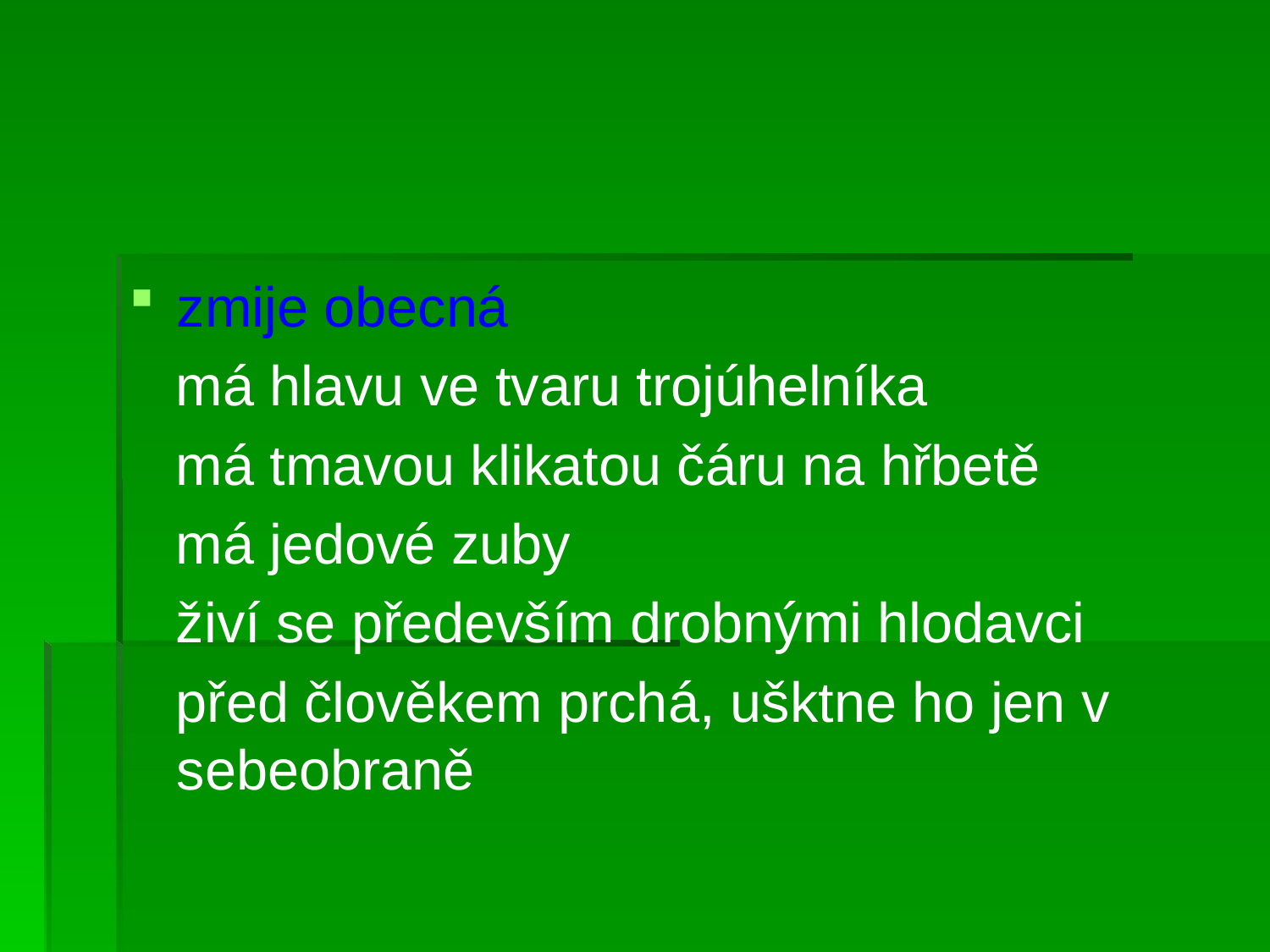

#
zmije obecná
   má hlavu ve tvaru trojúhelníka
   má tmavou klikatou čáru na hřbetě
   má jedové zuby
   živí se především drobnými hlodavci
   před člověkem prchá, ušktne ho jen v sebeobraně